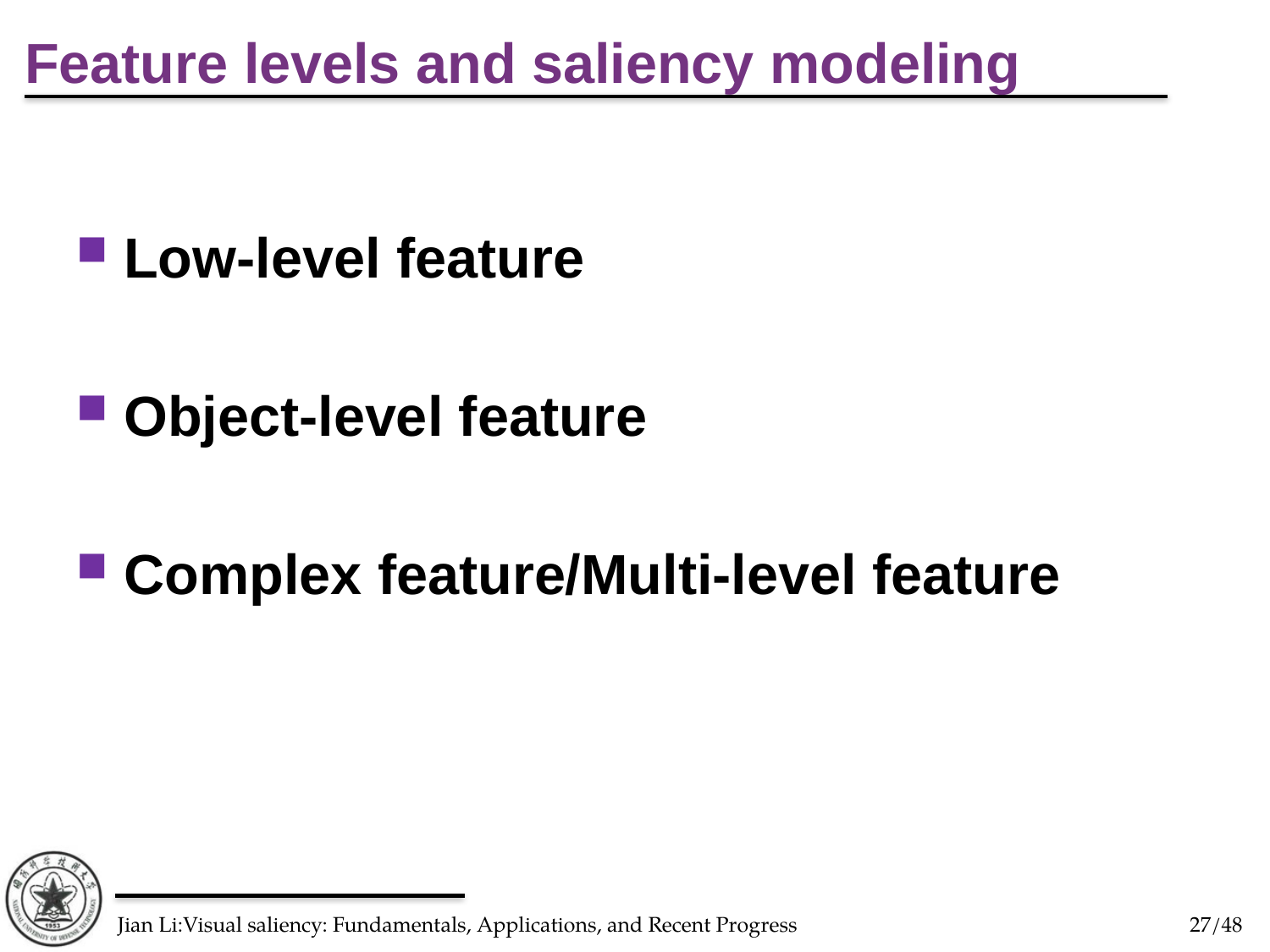

# Feature levels and saliency modeling

Low-level feature

Object-level feature

Complex feature/Multi-level feature

Jian Li:Visual saliency: Fundamentals, Applications, and Recent Progress

27/48